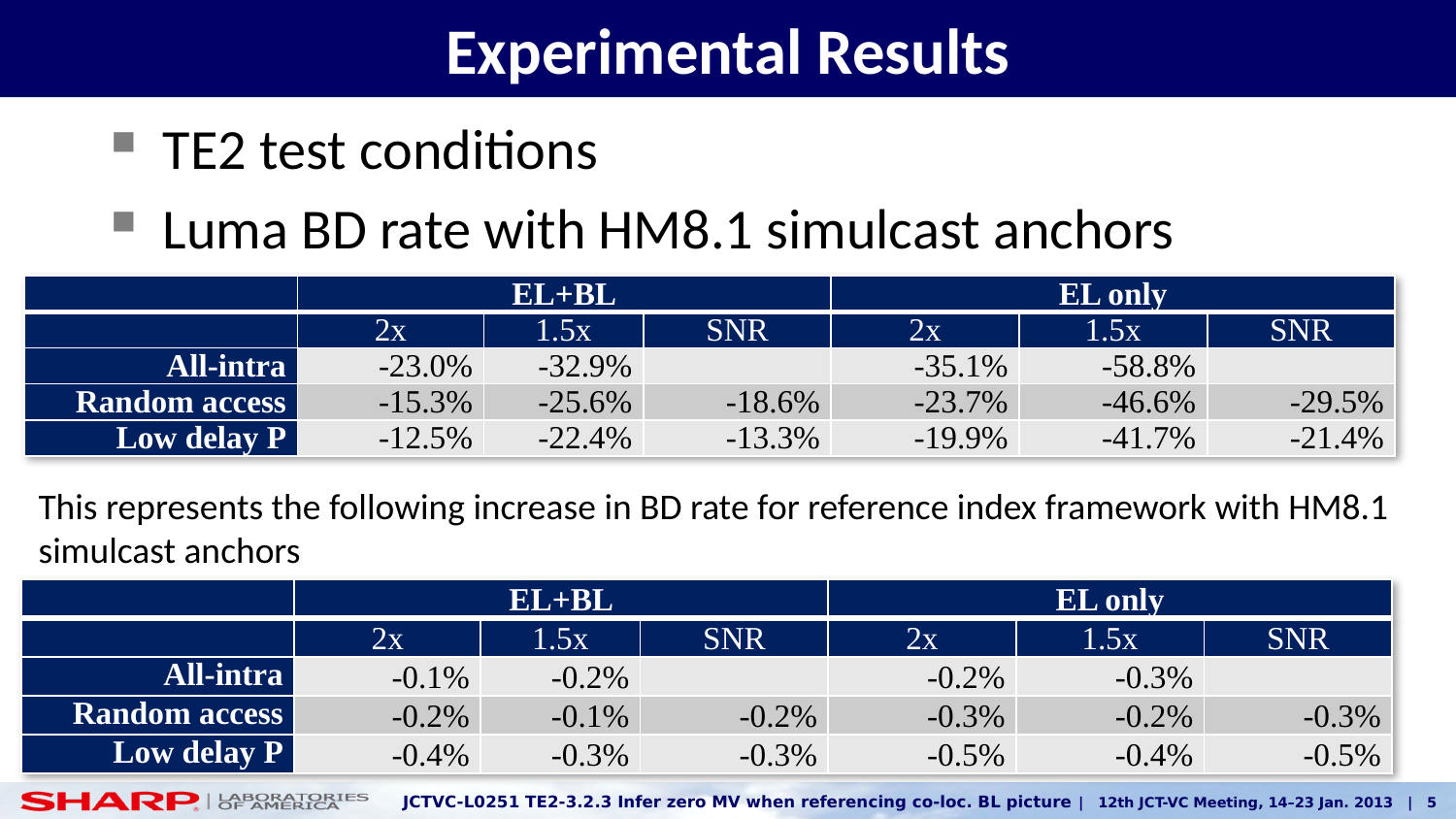

# Experimental Results
TE2 test conditions
Luma BD rate with HM8.1 simulcast anchors

|  | EL+BL |  |  | EL only |  |  |
| --- | --- | --- | --- | --- | --- | --- |
|  | 2x | 1.5x | SNR | 2x | 1.5x | SNR |
| All-intra | -23.0% | -32.9% |  | -35.1% | -58.8% |  |
| Random access | -15.3% | -25.6% | -18.6% | -23.7% | -46.6% | -29.5% |
| Low delay P | -12.5% | -22.4% | -13.3% | -19.9% | -41.7% | -21.4% |
This represents the following increase in BD rate for reference index framework with HM8.1 simulcast anchors
|  | EL+BL |  |  | EL only |  |  |
| --- | --- | --- | --- | --- | --- | --- |
|  | 2x | 1.5x | SNR | 2x | 1.5x | SNR |
| All-intra | -0.1% | -0.2% |  | -0.2% | -0.3% |  |
| Random access | -0.2% | -0.1% | -0.2% | -0.3% | -0.2% | -0.3% |
| Low delay P | -0.4% | -0.3% | -0.3% | -0.5% | -0.4% | -0.5% |